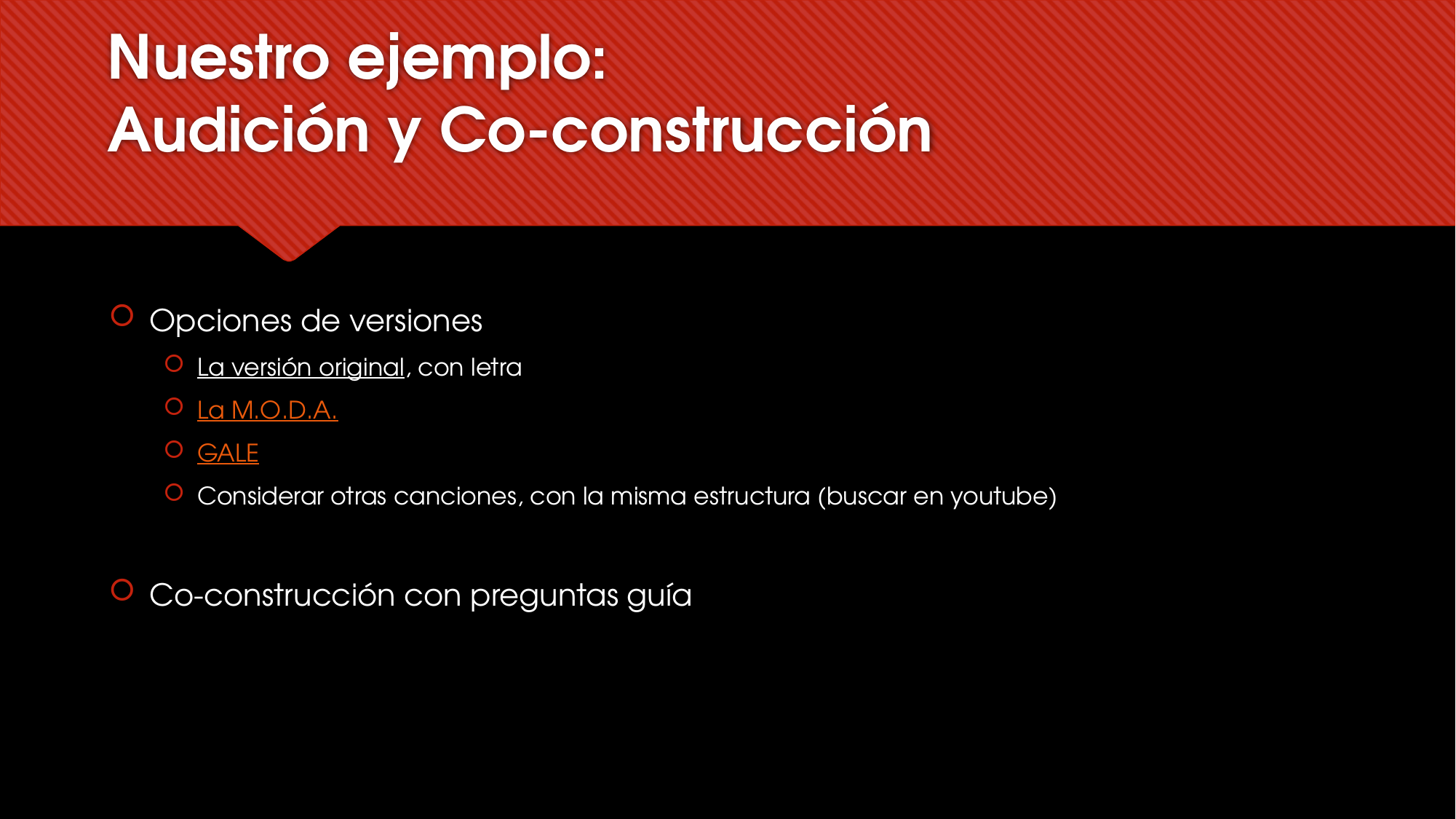

# Nuestro ejemplo: Audición y Co-construcción
Opciones de versiones
La versión original, con letra
La M.O.D.A.
GALE
Considerar otras canciones, con la misma estructura (buscar en youtube)

Co-construcción con preguntas guía